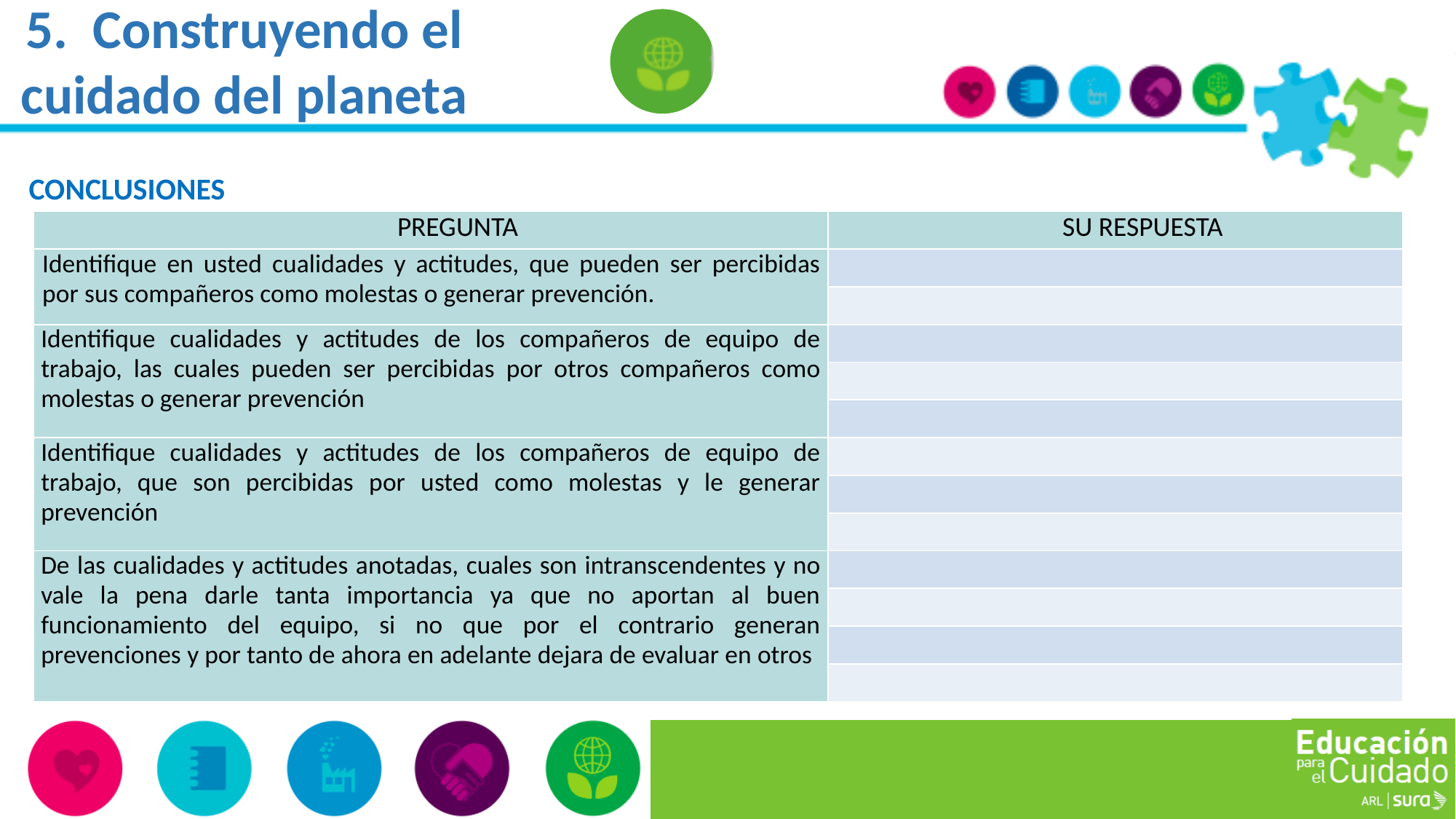

5.  Construyendo el cuidado del planeta

CONCLUSIONES
| PREGUNTA | SU RESPUESTA |
| --- | --- |
| Identifique en usted cualidades y actitudes, que pueden ser percibidas por sus compañeros como molestas o generar prevención. |  |
|  |  |
| Identifique cualidades y actitudes de los compañeros de equipo de trabajo, las cuales pueden ser percibidas por otros compañeros como molestas o generar prevención |  |
|  |  |
|  |  |
| Identifique cualidades y actitudes de los compañeros de equipo de trabajo, que son percibidas por usted como molestas y le generar prevención |  |
|  |  |
|  |  |
| De las cualidades y actitudes anotadas, cuales son intranscendentes y no vale la pena darle tanta importancia ya que no aportan al buen funcionamiento del equipo, si no que por el contrario generan prevenciones y por tanto de ahora en adelante dejara de evaluar en otros |  |
|  |  |
|  |  |
|  |  |